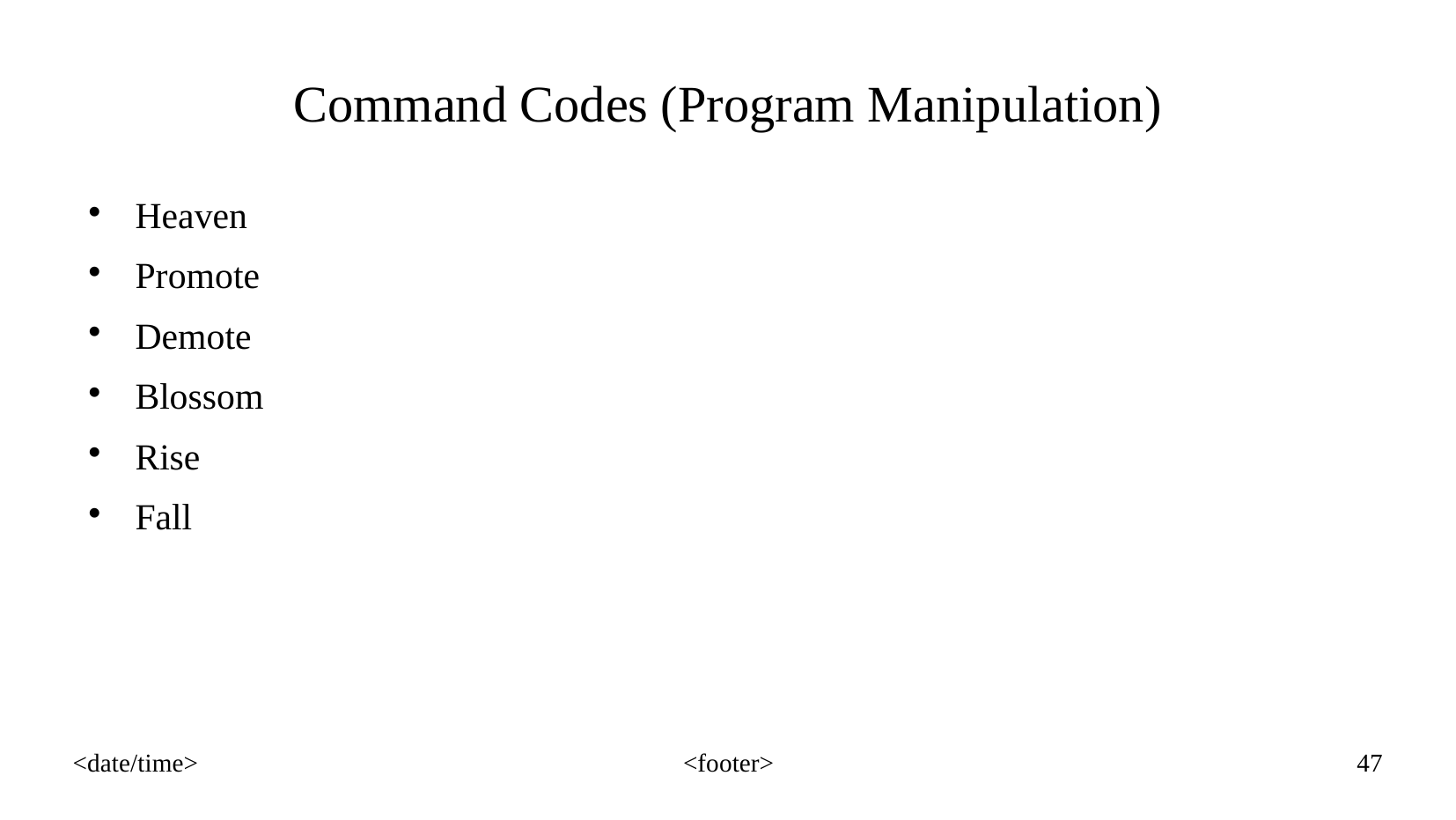

Command Codes (Program Manipulation)
Heaven
Promote
Demote
Blossom
Rise
Fall